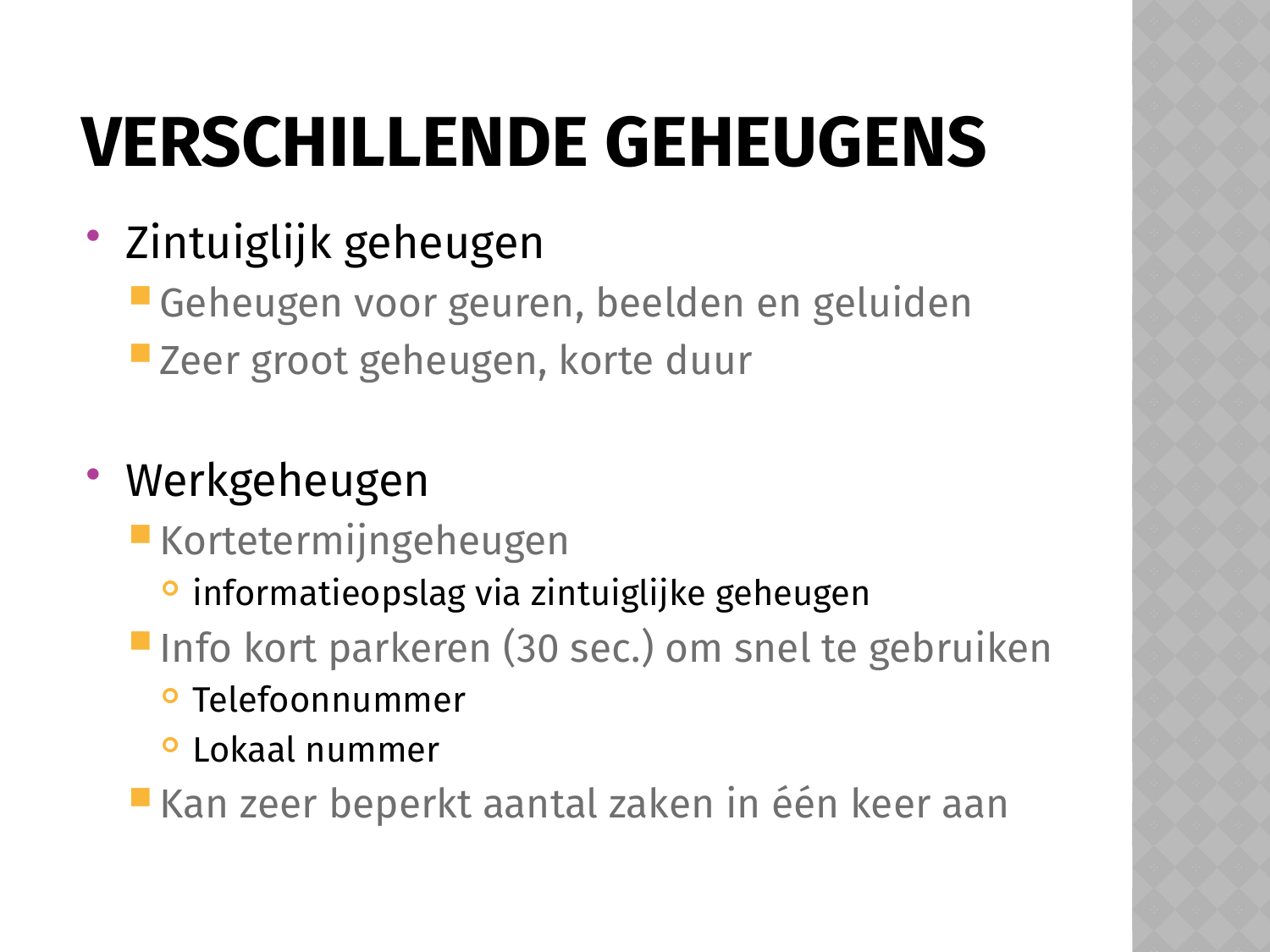

# Verschillende geheugens
Zintuiglijk geheugen
Geheugen voor geuren, beelden en geluiden
Zeer groot geheugen, korte duur

Werkgeheugen
Kortetermijngeheugen
informatieopslag via zintuiglijke geheugen
Info kort parkeren (30 sec.) om snel te gebruiken
Telefoonnummer
Lokaal nummer
Kan zeer beperkt aantal zaken in één keer aan